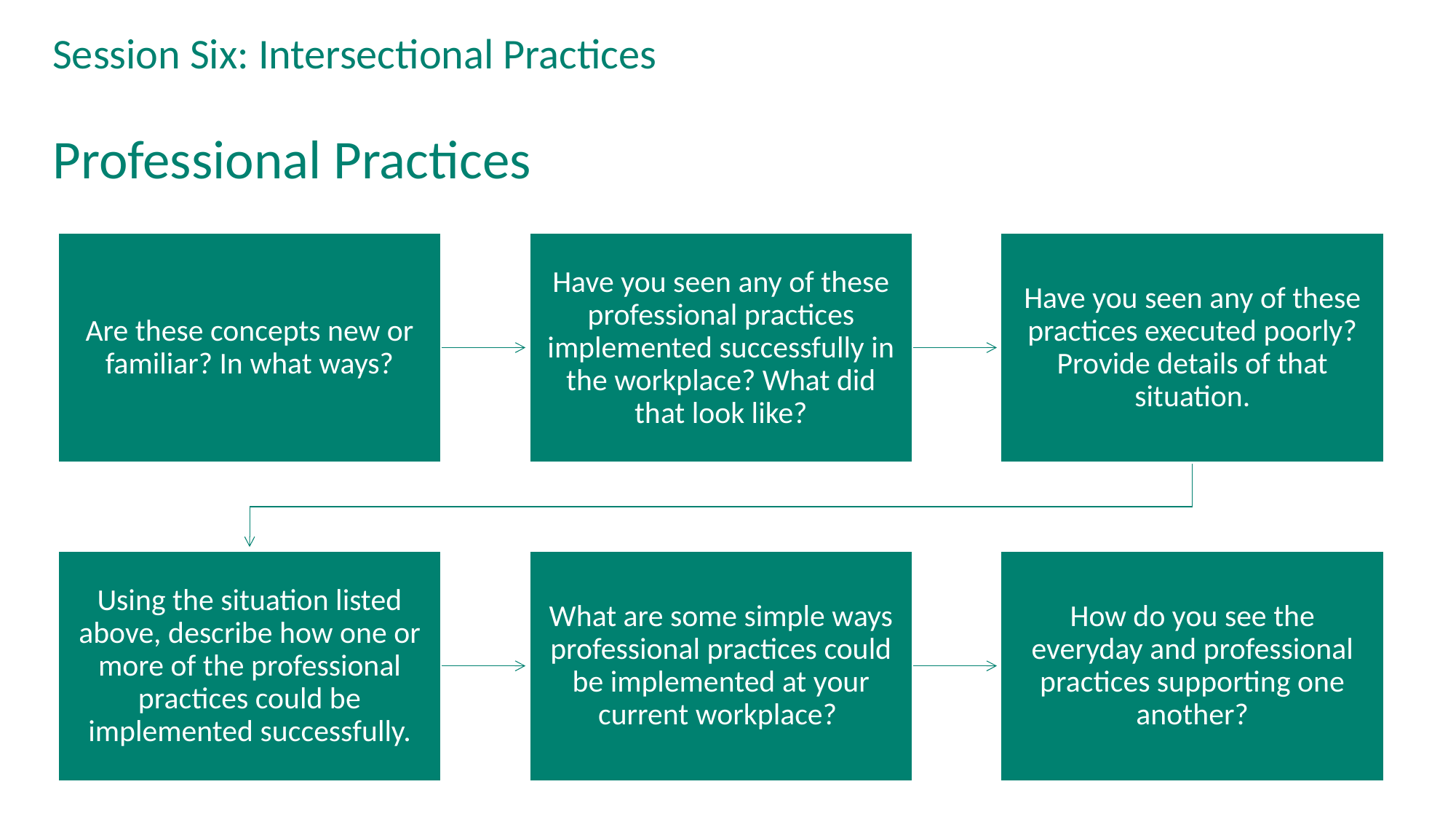

# Session Six: Intersectional Practices
Professional Practices

Are these concepts new or familiar? In what ways?

Have you seen any of these professional practices implemented successfully in the workplace? What did that look like?

Have you seen any of these practices executed poorly? Provide details of that situation.

Using the situation listed above, describe how one or more of the professional practices could be implemented successfully.

What are some simple ways professional practices could be implemented at your current workplace?
How do you see the everyday and professional practices supporting one another?